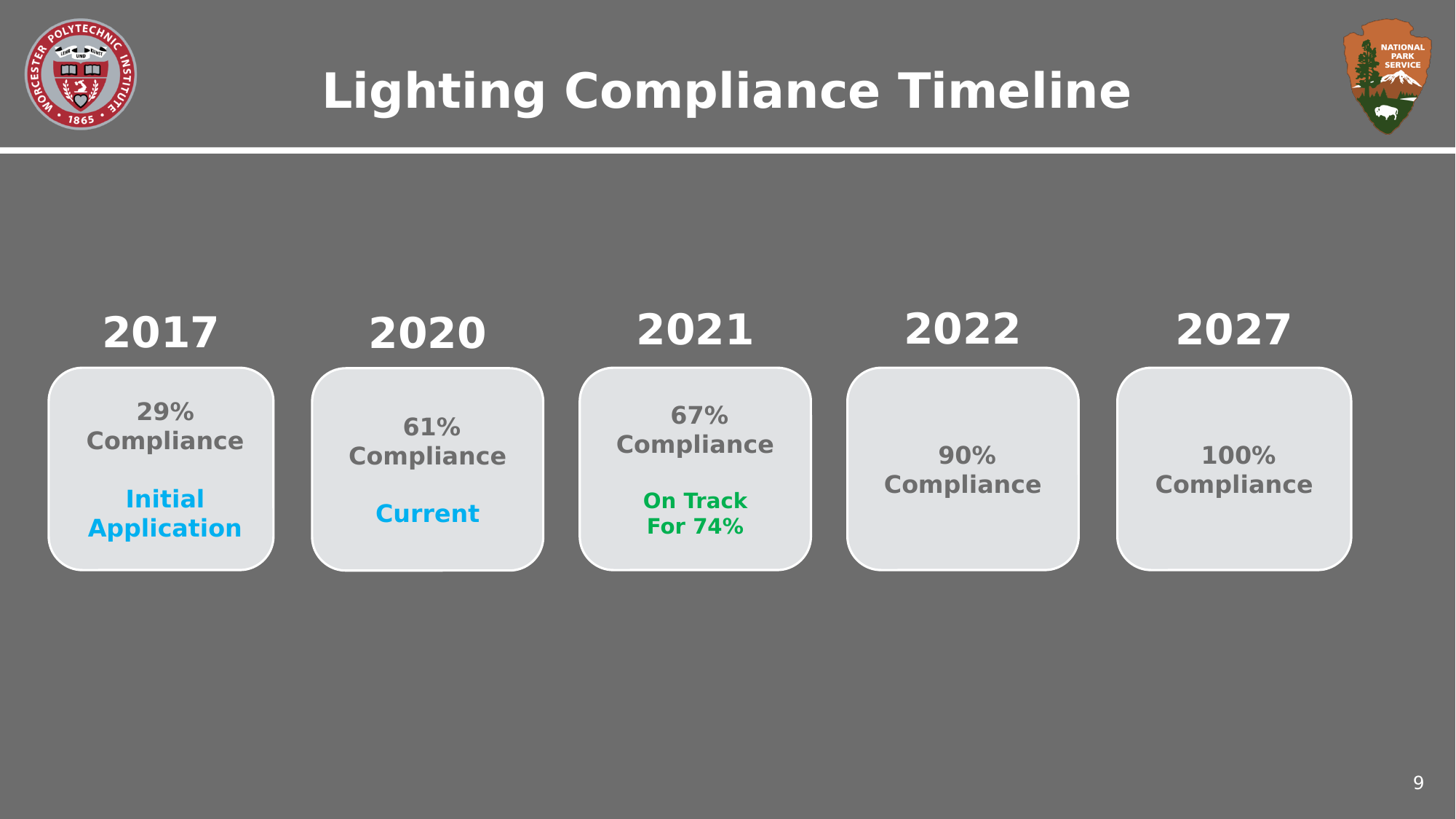

# Lighting Compliance Timeline
2022
 90%
Compliance
2021
 67%
Compliance

On Track
For 74%
2027
 100%
Compliance
2017
 29%
 Compliance

 Initial
 Application
2020

 61%
Compliance

Current
9